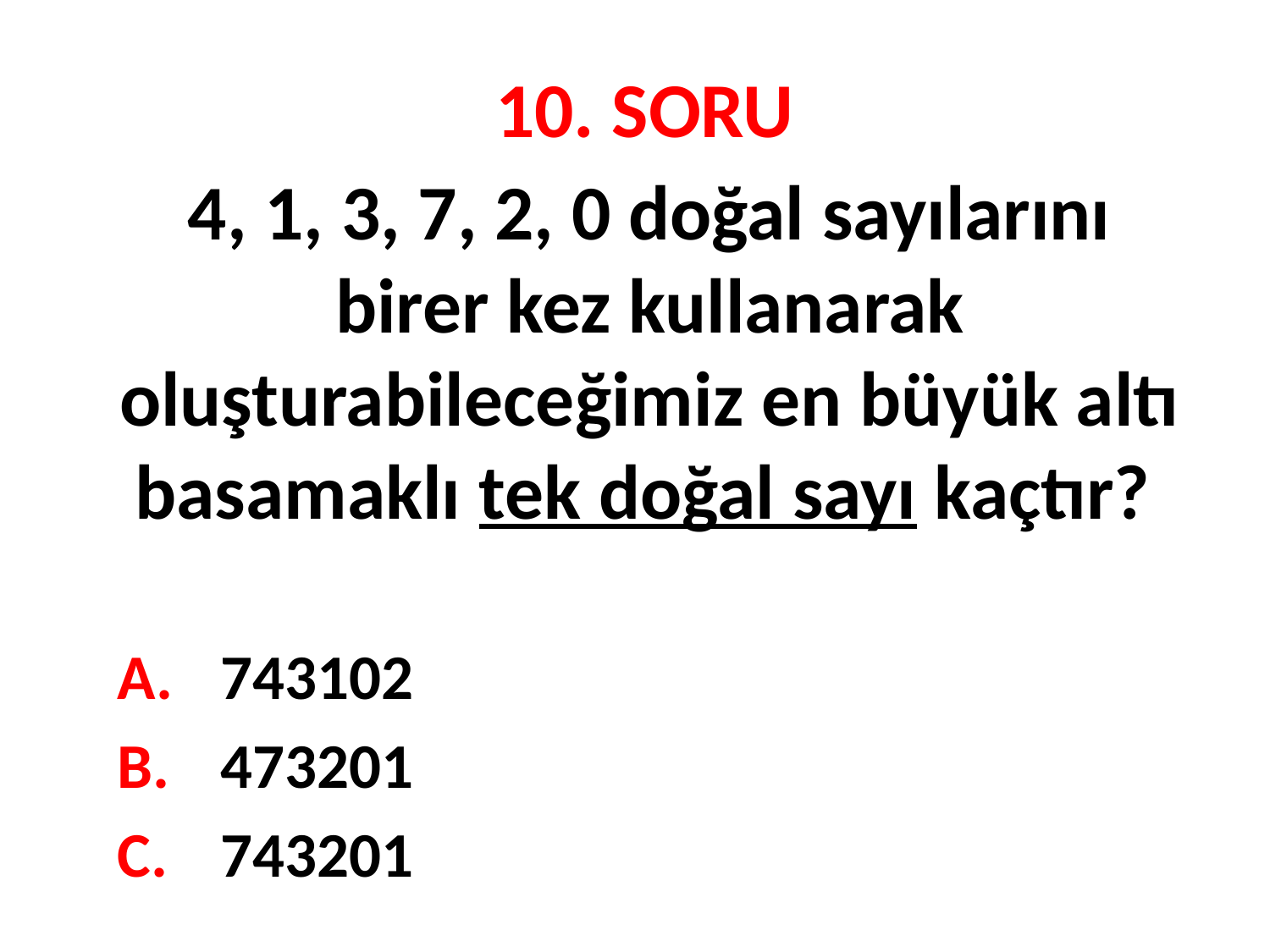

# 10. SORU
4, 1, 3, 7, 2, 0 doğal sayılarını birer kez kullanarak oluşturabileceğimiz en büyük altı basamaklı tek doğal sayı kaçtır?

743102
473201
743201